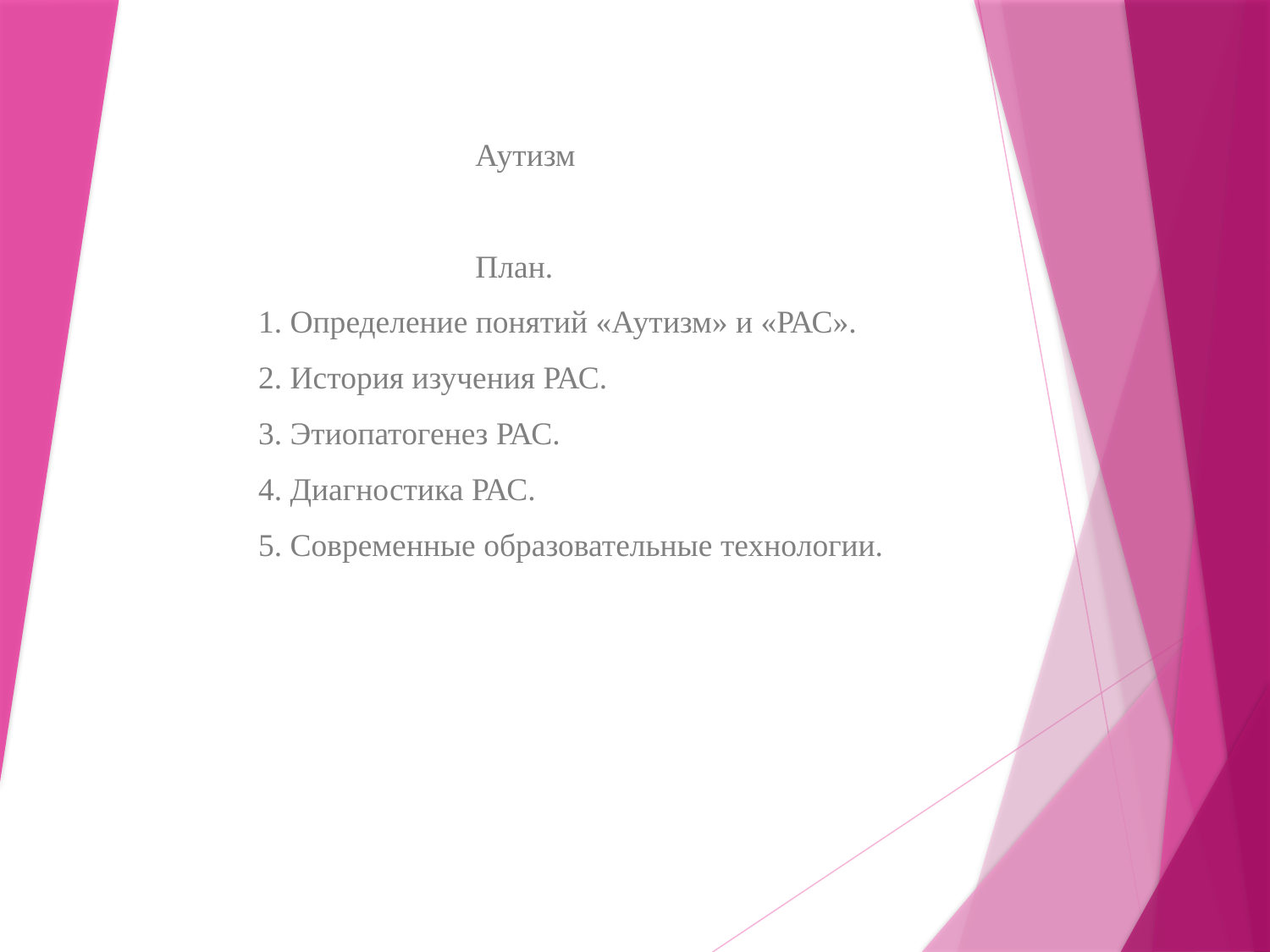

Аутизм

                                   План.
        1. Определение понятий «Аутизм» и «РАС».
        2. История изучения РАС.
        3. Этиопатогенез РАС.
        4. Диагностика РАС.
        5. Современные образовательные технологии.